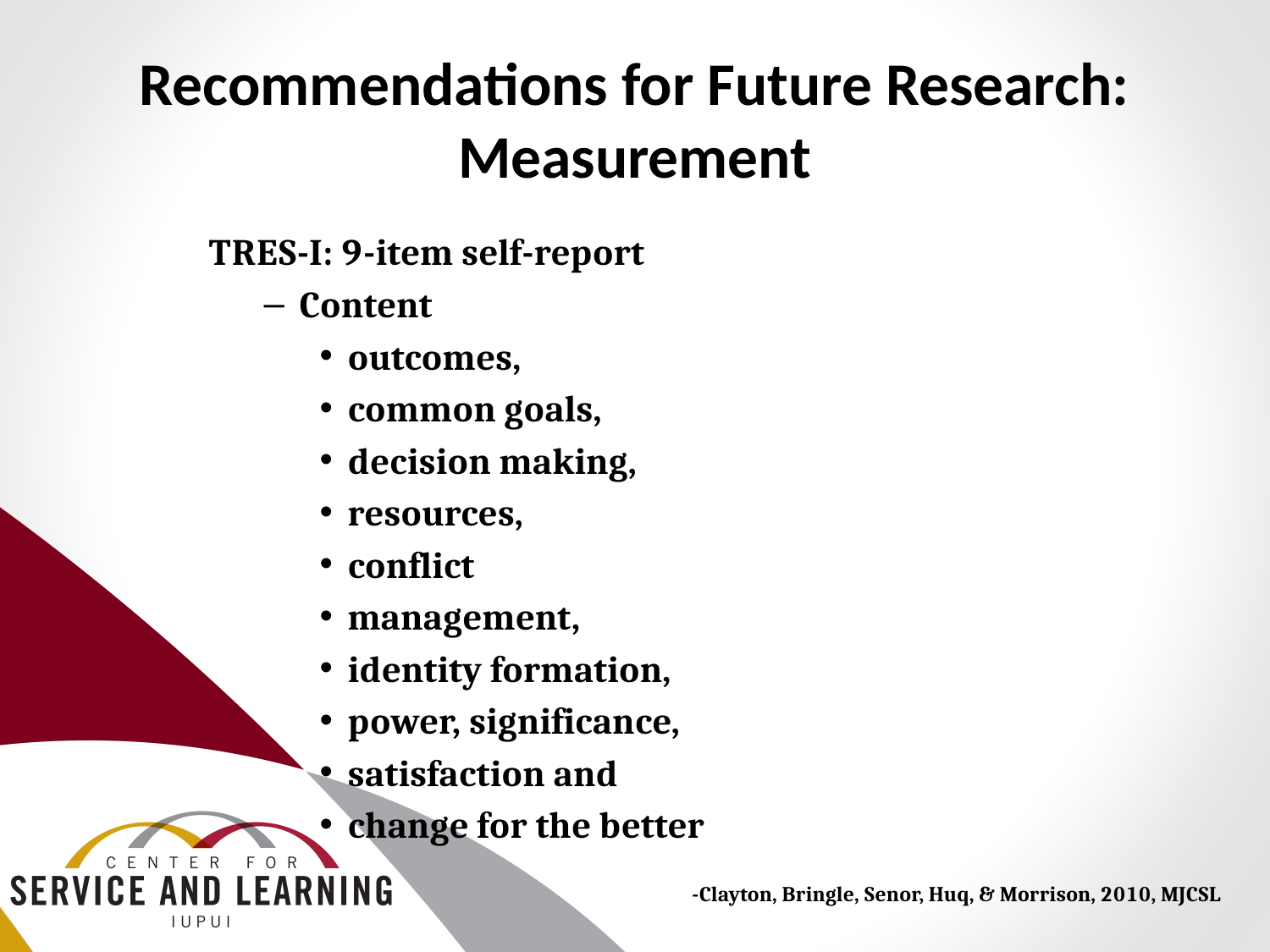

# Recommendations for Future Research: Measurement
TRES-I: 9-item self-report
Content
outcomes,
common goals,
decision making,
resources,
conflict
management,
identity formation,
power, significance,
satisfaction and
change for the better

-Clayton, Bringle, Senor, Huq, & Morrison, 2010, MJCSL